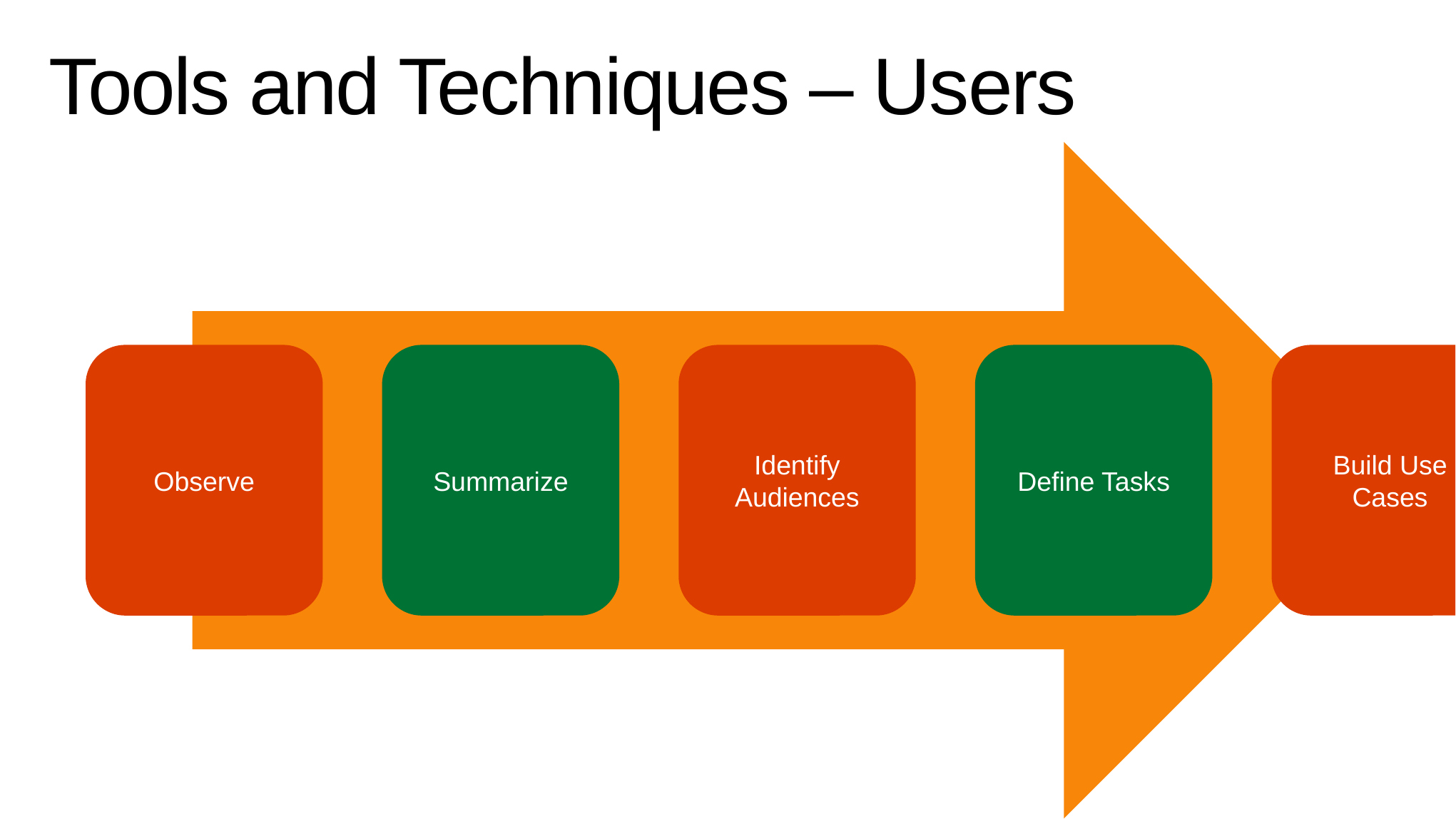

# Tools and Techniques – Users
Observe
Summarize
Identify Audiences
Define Tasks
Build Use Cases